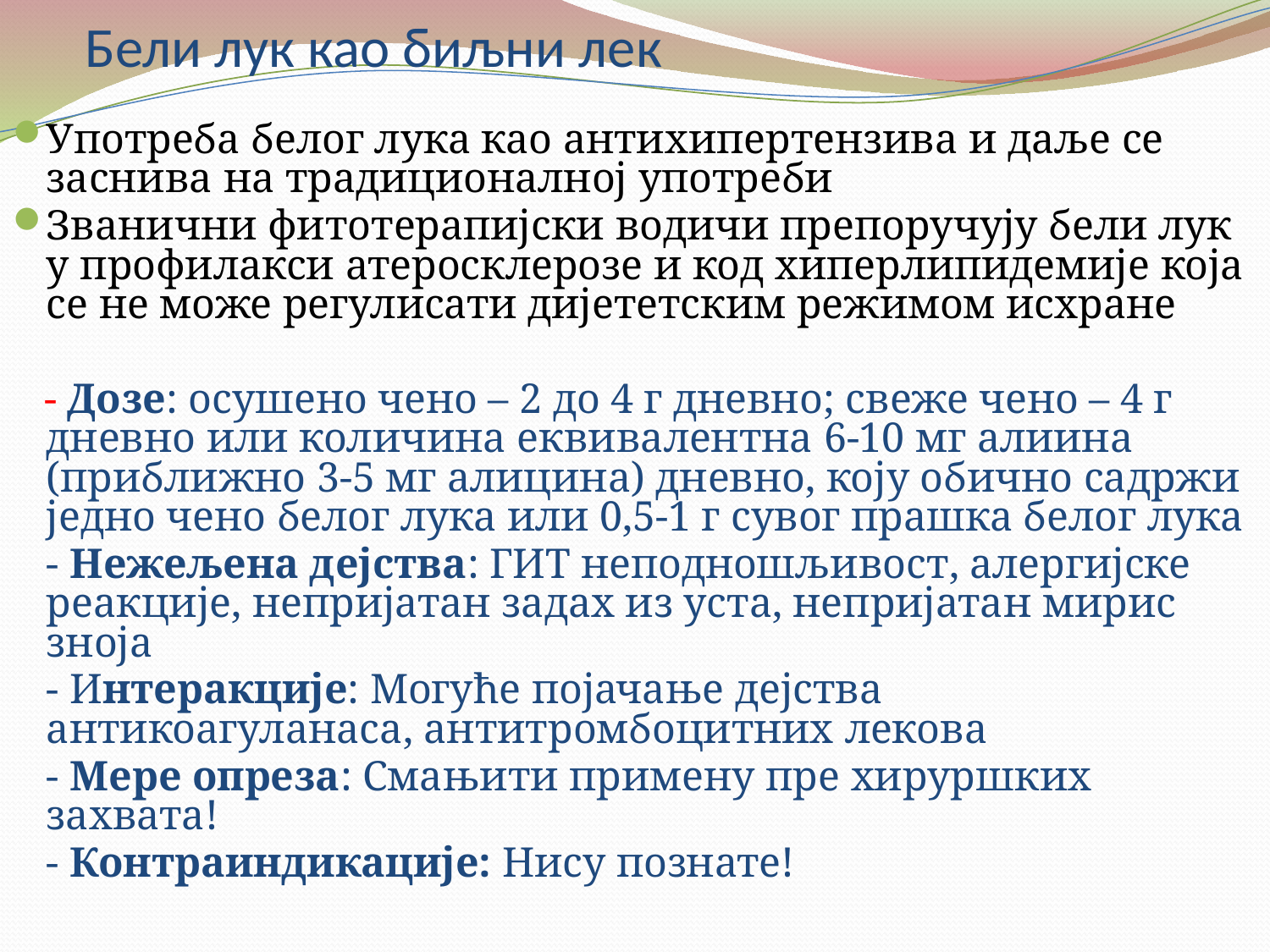

# Бели лук као биљни лек
Употреба белог лука као антихипертензива и даље се заснива на традиционалној употреби
Званични фитотерапијски водичи препоручују бели лук у профилакси атеросклерозе и код хиперлипидемије која се не може регулисати дијететским режимом исхране

   - Дозе: осушено чено – 2 до 4 г дневно; свеже чено – 4 г дневно или количина еквивалентна 6-10 мг алиина (приближно 3-5 мг алицина) дневно, коју обично садржи једно чено белог лука или 0,5-1 г сувог прашка белог лука
	- Нежељена дејства: ГИТ неподношљивост, алергијске реакције, непријатан задах из уста, непријатан мирис зноја
	- Интеракције: Могуће појачање дејства антикоагуланаса, антитромбоцитних лекова
	- Мере опреза: Смањити примену пре хируршких захвата!
	- Контраиндикације: Нису познате!